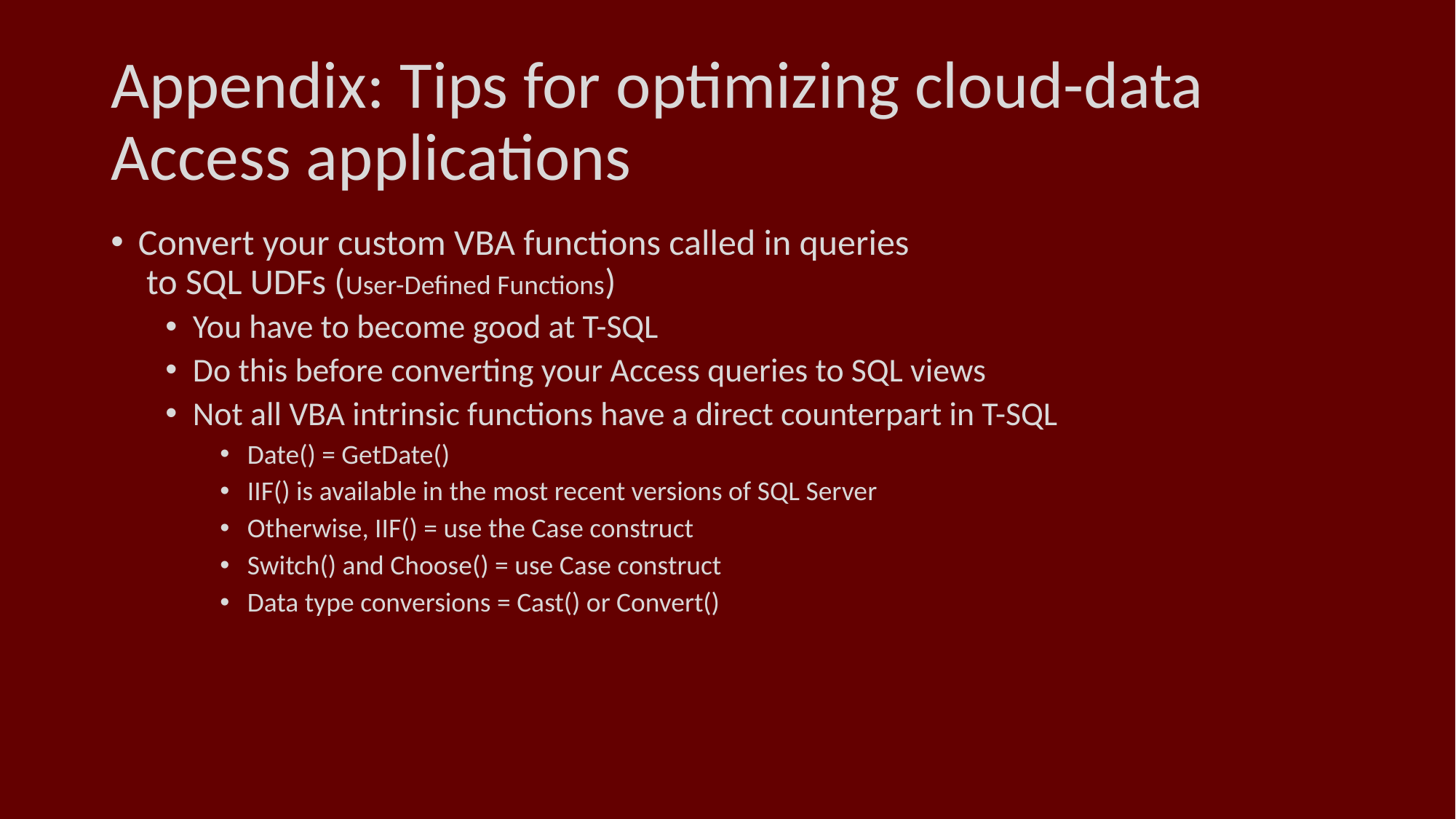

# Appendix: Tips for optimizing cloud-data Access applications
Convert your custom VBA functions called in queries
 to SQL UDFs (User-Defined Functions)
You have to become good at T-SQL
Do this before converting your Access queries to SQL views
Not all VBA intrinsic functions have a direct counterpart in T-SQL
Date() = GetDate()
IIF() is available in the most recent versions of SQL Server
Otherwise, IIF() = use the Case construct
Switch() and Choose() = use Case construct
Data type conversions = Cast() or Convert()